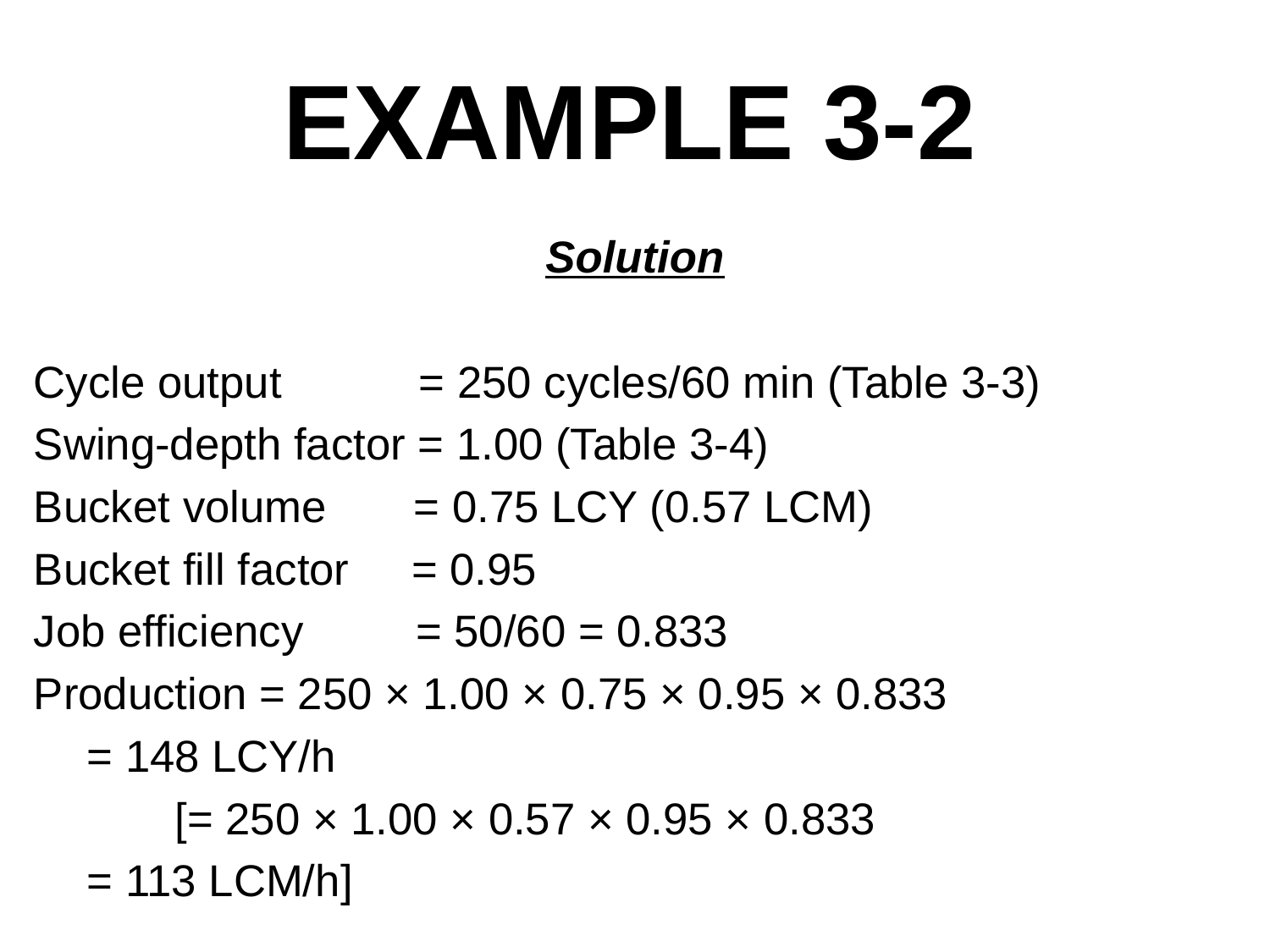

# EXAMPLE 3-2
Solution

Cycle output           = 250 cycles/60 min (Table 3-3)
Swing-depth factor = 1.00 (Table 3-4)
Bucket volume       = 0.75 LCY (0.57 LCM)
Bucket fill factor     = 0.95
Job efficiency         = 50/60 = 0.833
Production = 250 × 1.00 × 0.75 × 0.95 × 0.833
			 = 148 LCY/h
     		[= 250 × 1.00 × 0.57 × 0.95 × 0.833
			 = 113 LCM/h]